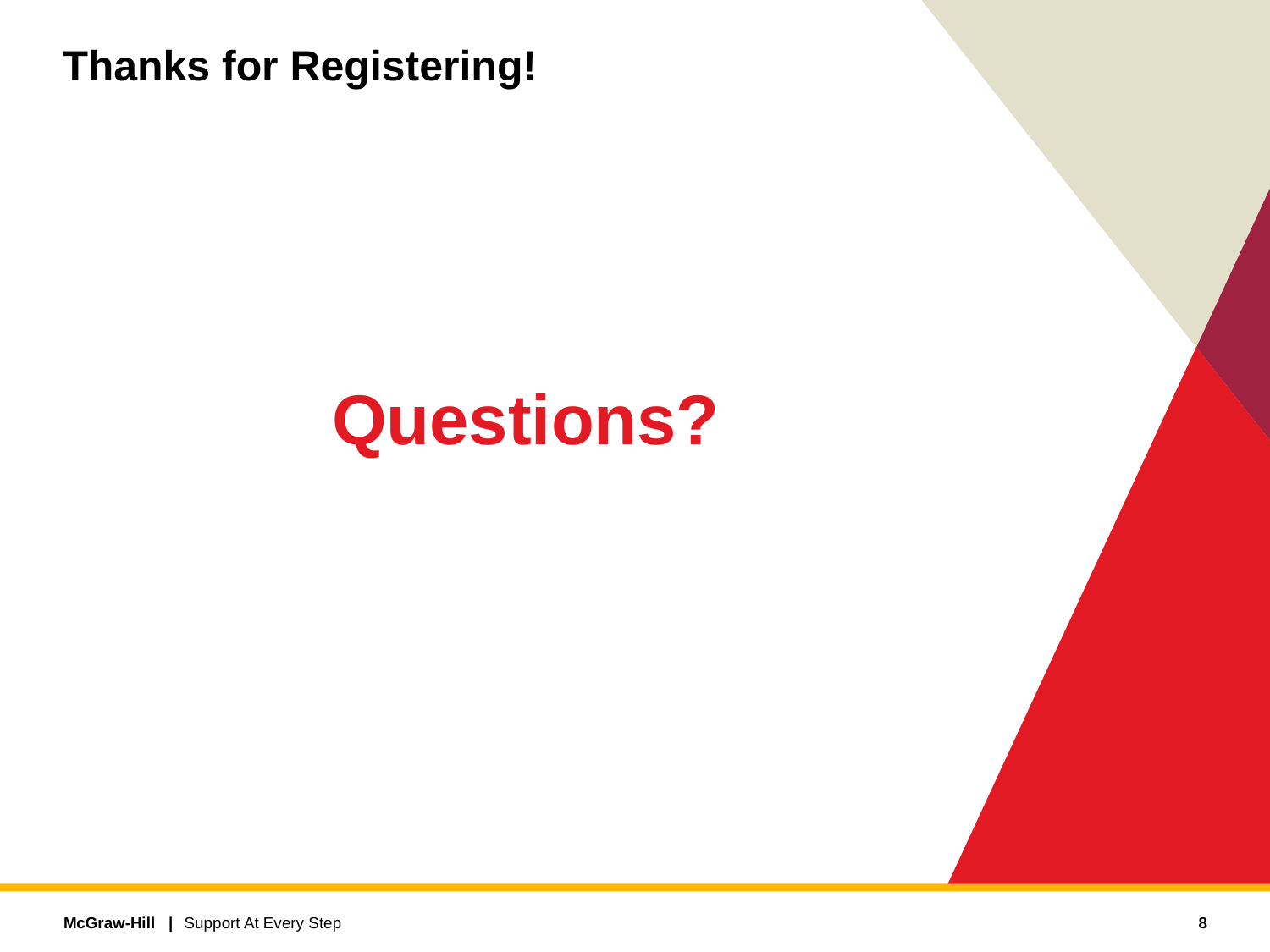

# Thanks for Registering!

Questions?
8
Support At Every Step